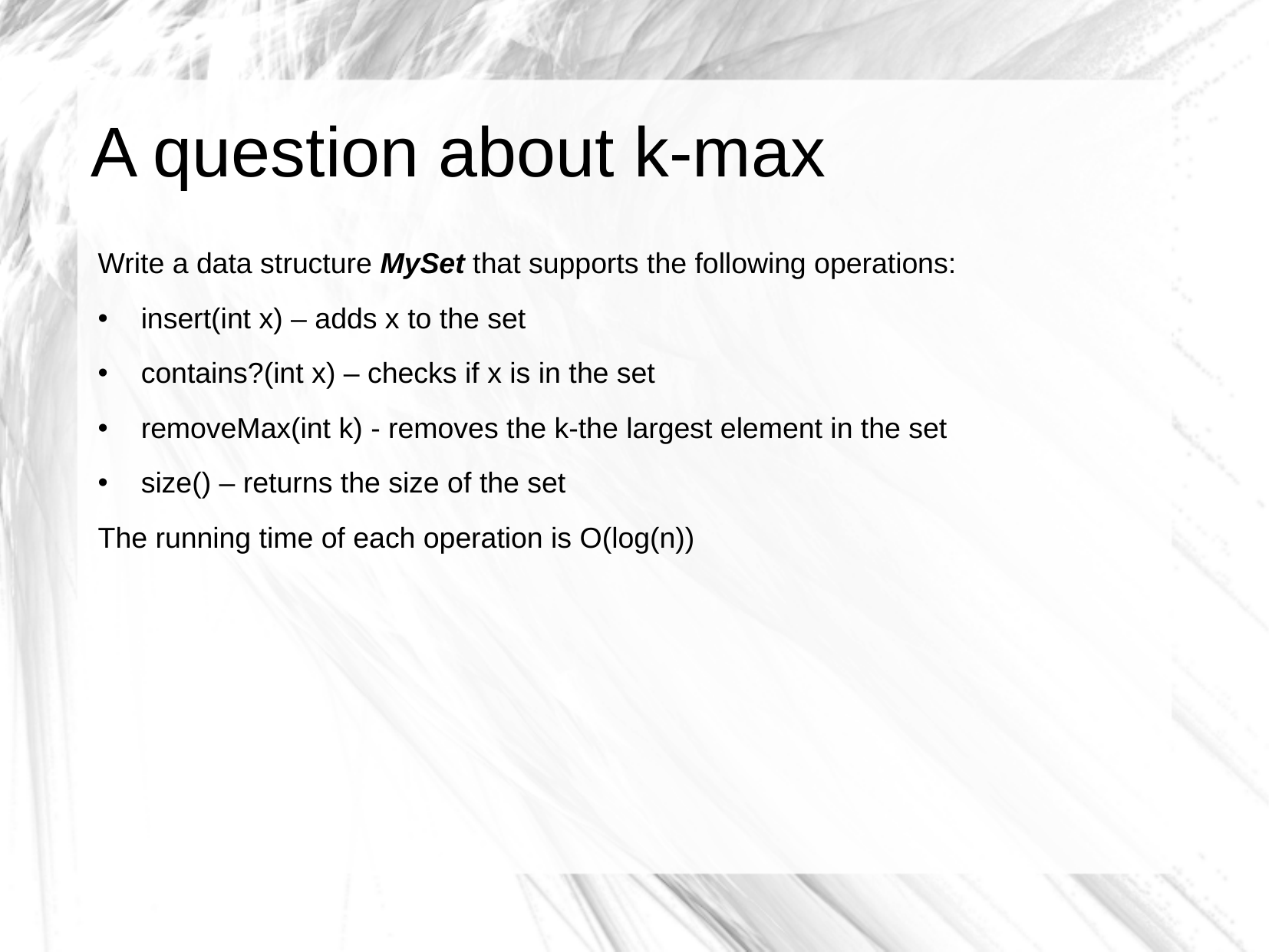

# A question about k-max
Write a data structure MySet that supports the following operations:
insert(int x) – adds x to the set
contains?(int x) – checks if x is in the set
removeMax(int k) - removes the k-the largest element in the set
size() – returns the size of the set
The running time of each operation is O(log(n))